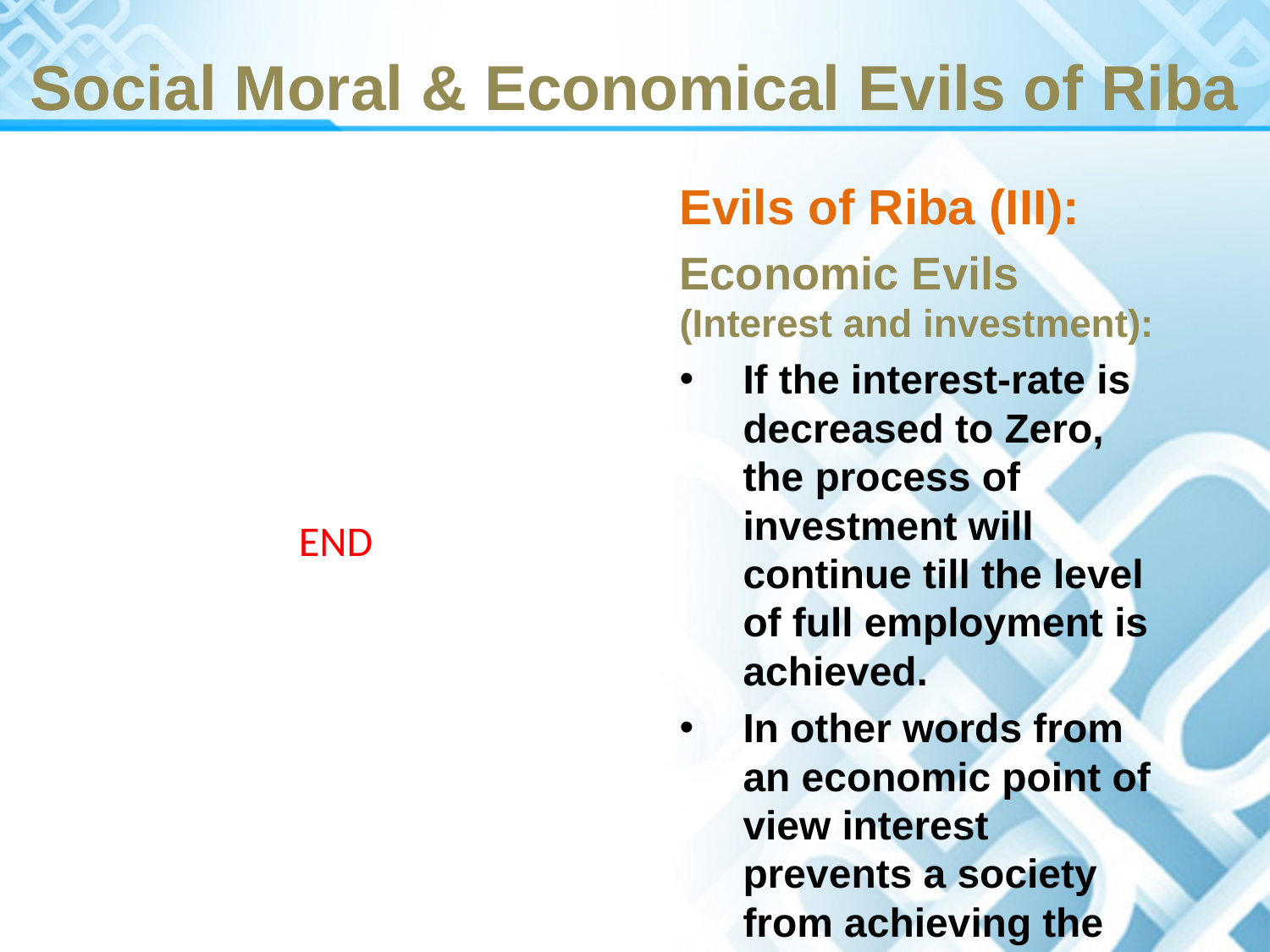

Social Moral & Economical Evils of Riba
Evils of Riba (III):
Economic Evils (Interest and investment):
If the interest-rate is decreased to Zero, the process of investment will continue till the level of full employment is achieved.
In other words from an economic point of view interest prevents a society from achieving the level of full employment.
END